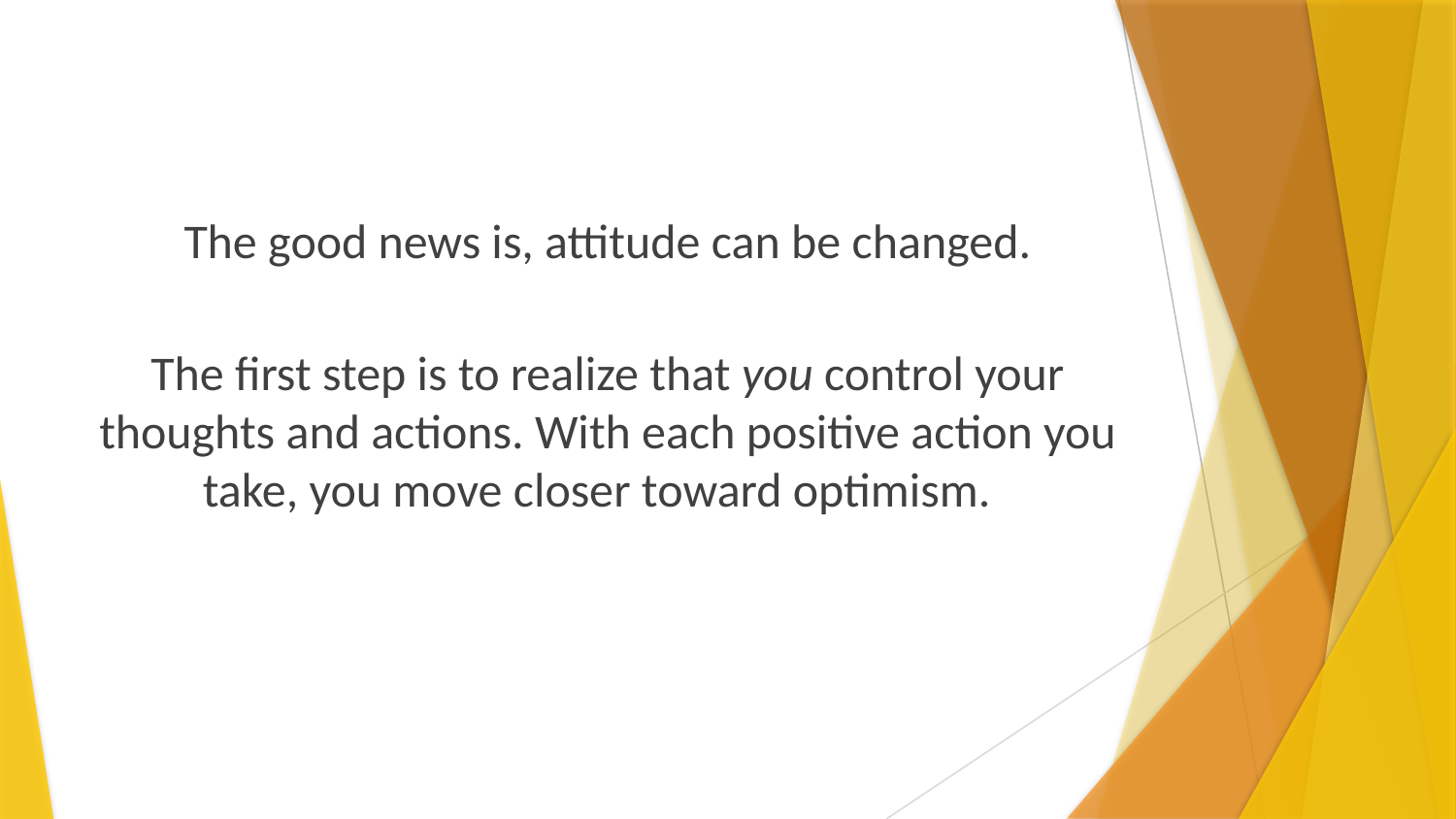

The good news is, attitude can be changed.
The first step is to realize that you control your thoughts and actions. With each positive action you take, you move closer toward optimism.